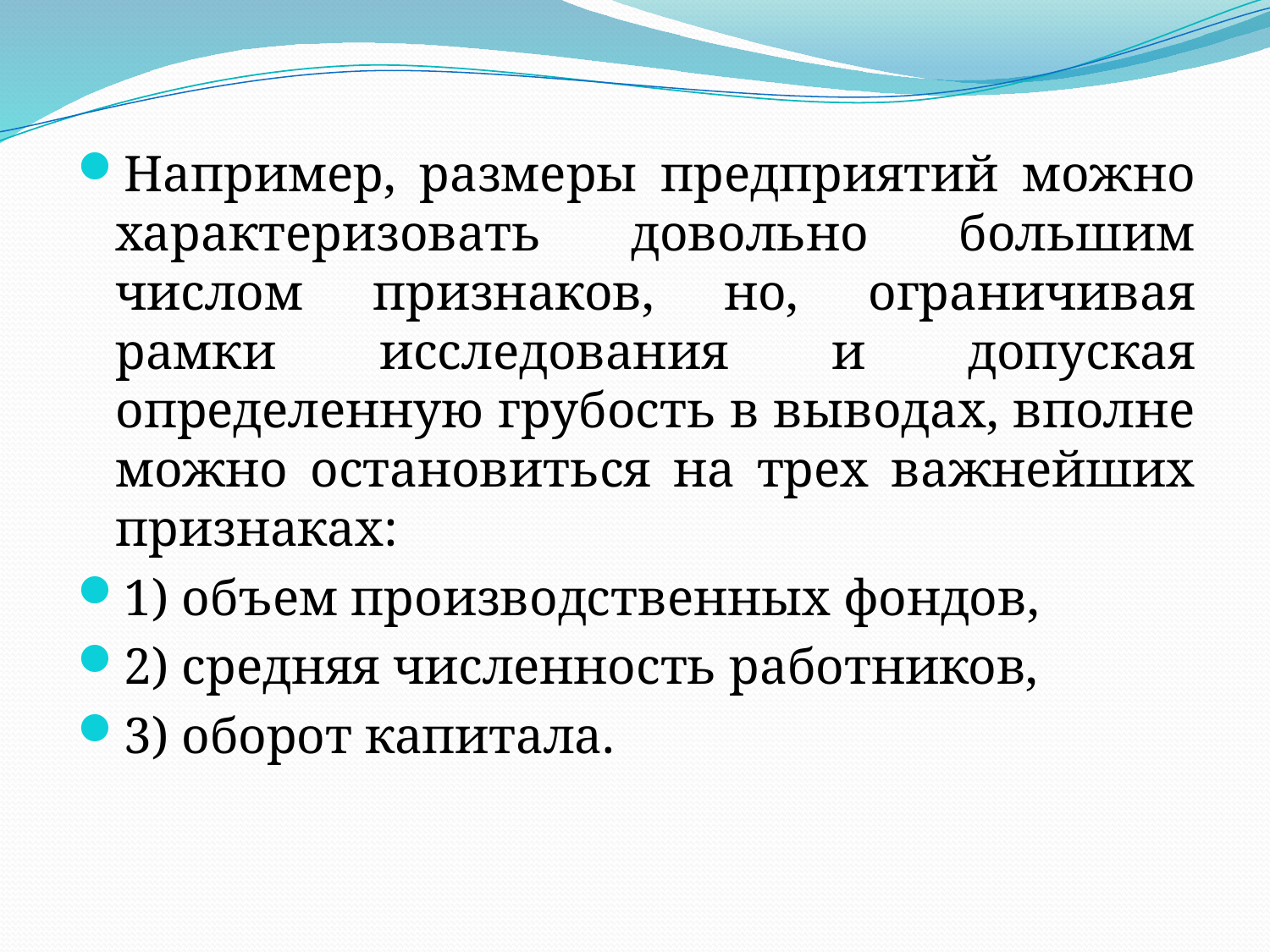

Например, размеры предприятий можно характеризовать довольно большим числом признаков, но, ограничивая рамки исследования и допуская определенную грубость в выводах, вполне можно остановиться на трех важнейших признаках:
1) объем производственных фондов,
2) средняя численность работников,
3) оборот капитала.